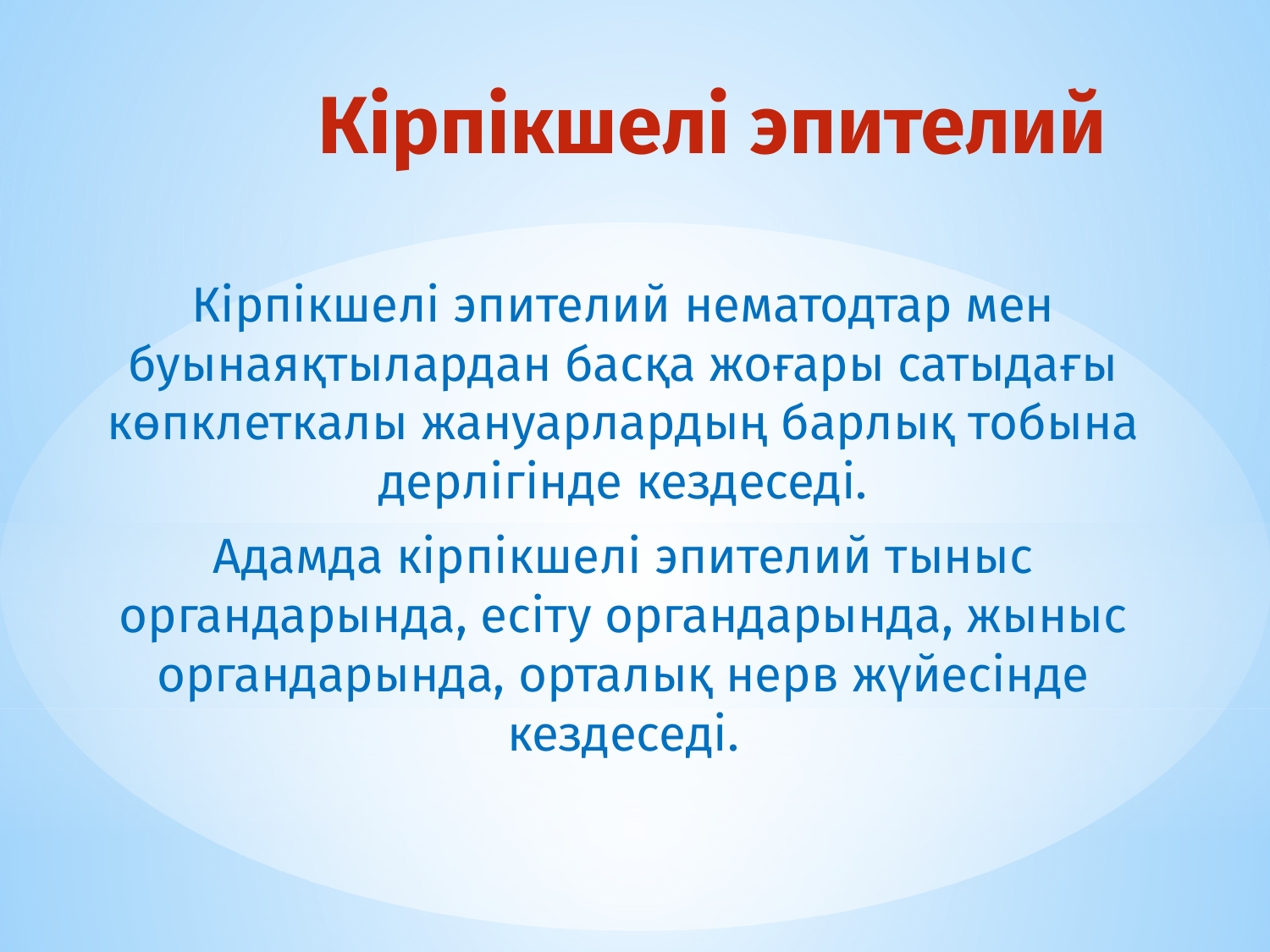

# Кірпікшелі эпителий
Кірпікшелі эпителий нематодтар мен буынаяқтылардан басқа жоғары сатыдағы көпклеткалы жануарлардың барлық тобына дерлігінде кездеседі.
Адамда кірпікшелі эпителий тыныс органдарында, есіту органдарында, жыныс органдарында, орталық нерв жүйесінде кездеседі.